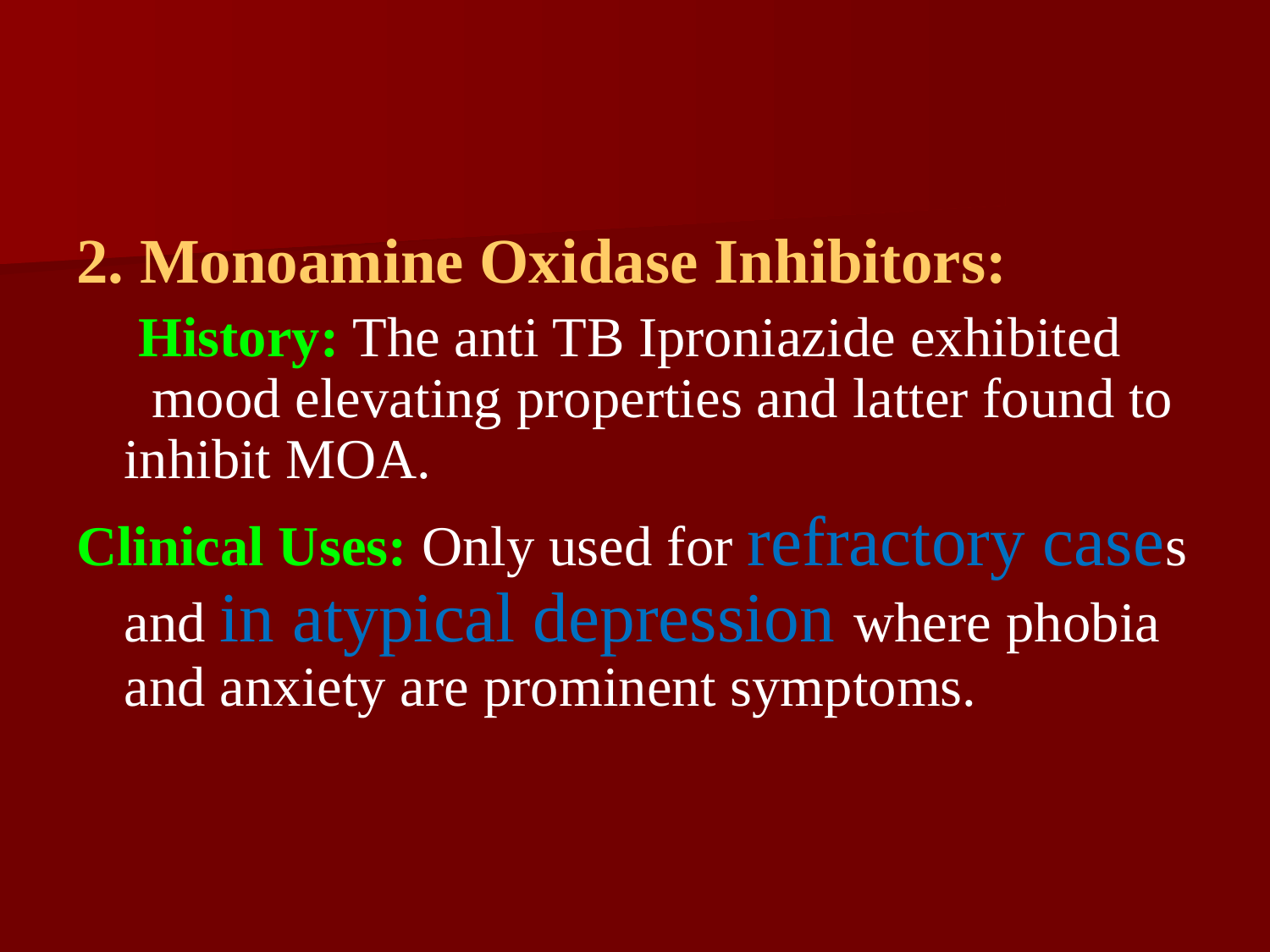

#
2. Monoamine Oxidase Inhibitors:
	 History: The anti TB Iproniazide exhibited        mood elevating properties and latter found to inhibit MOA.
Clinical Uses: Only used for refractory cases and in atypical depression where phobia and anxiety are prominent symptoms.